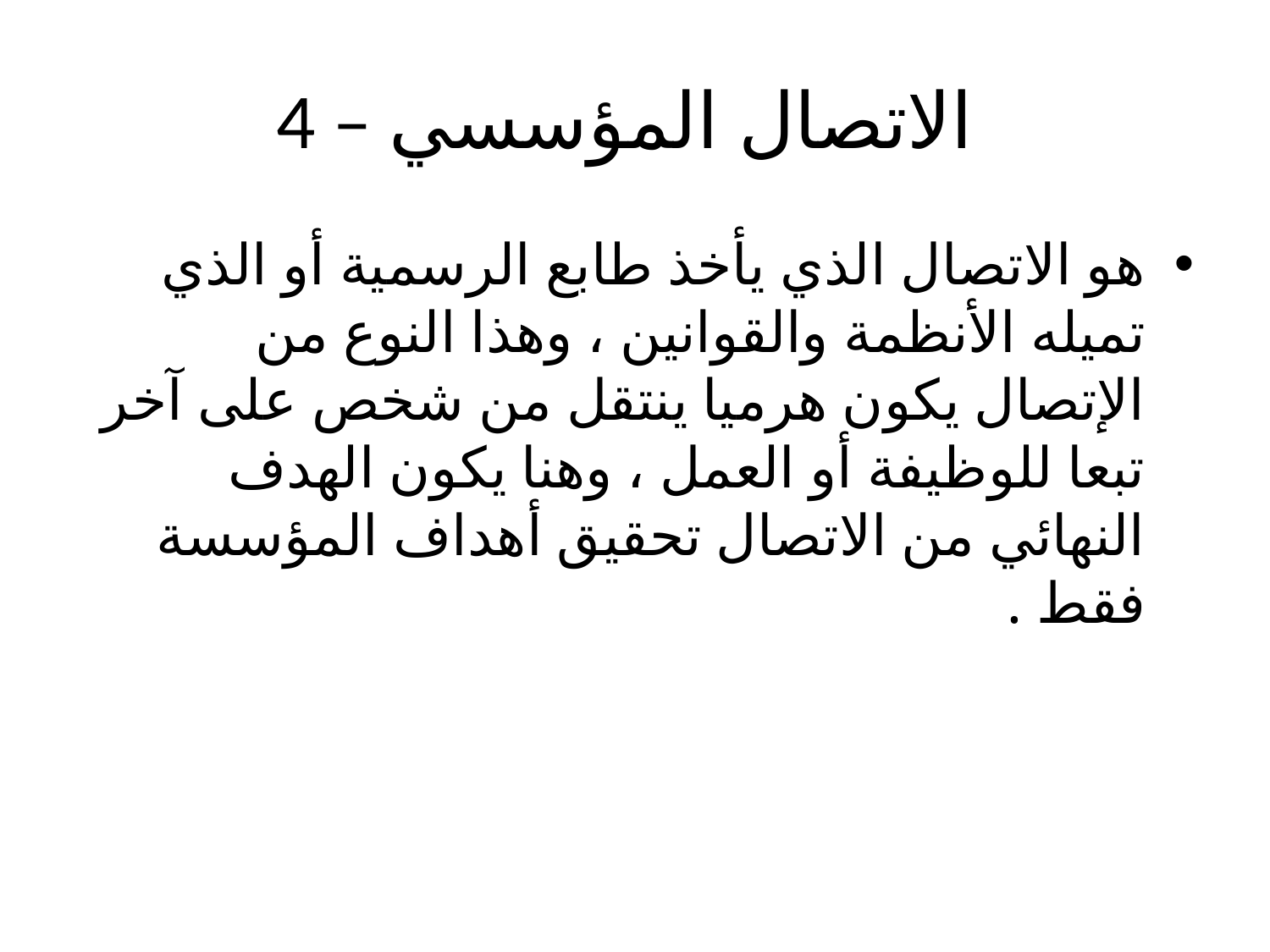

# 4 – الاتصال المؤسسي
هو الاتصال الذي يأخذ طابع الرسمية أو الذي تميله الأنظمة والقوانين ، وهذا النوع من الإتصال يكون هرميا ينتقل من شخص على آخر تبعا للوظيفة أو العمل ، وهنا يكون الهدف النهائي من الاتصال تحقيق أهداف المؤسسة فقط .